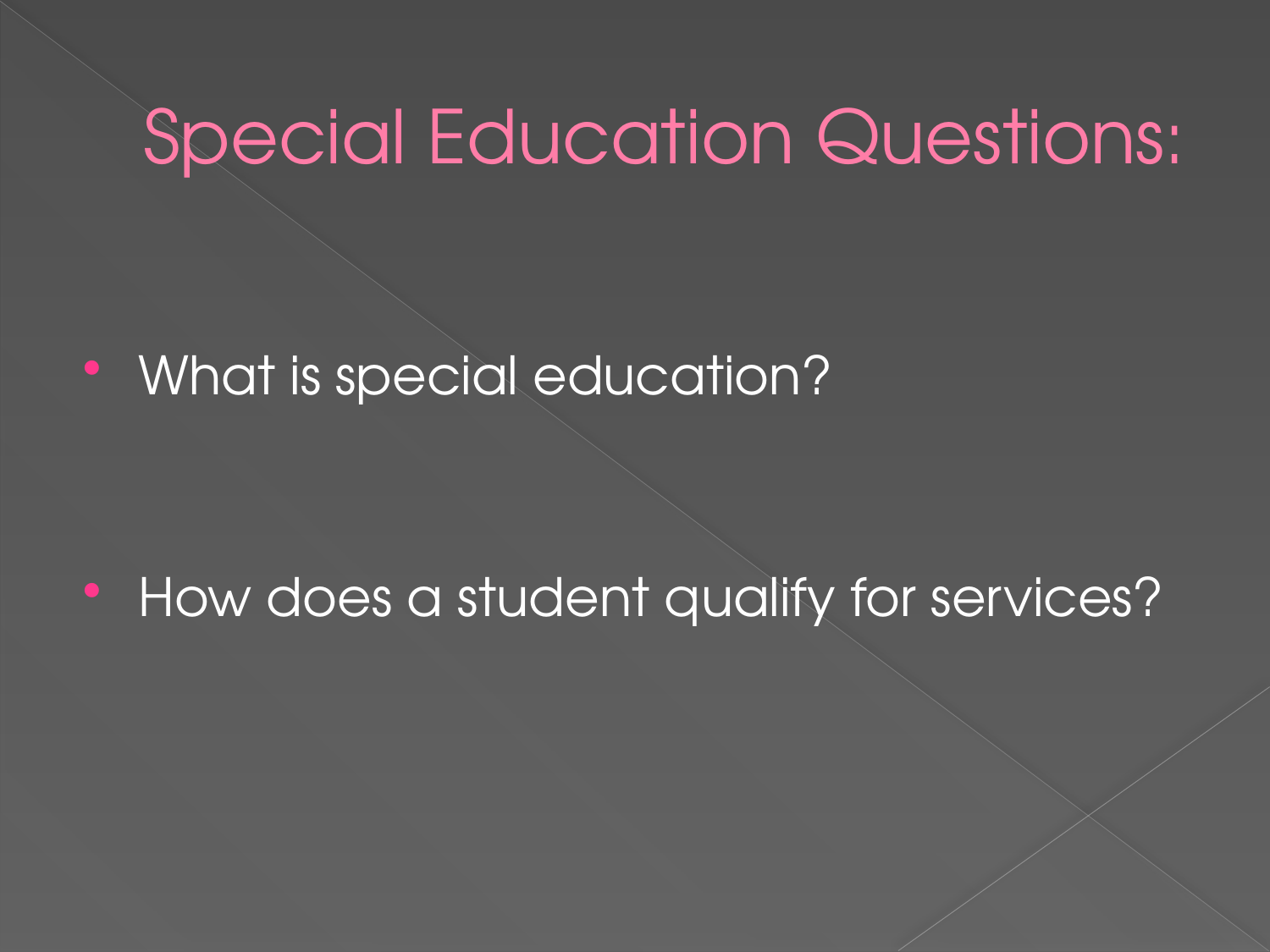

# Special Education Questions:

What is special education?

How does a student qualify for services?